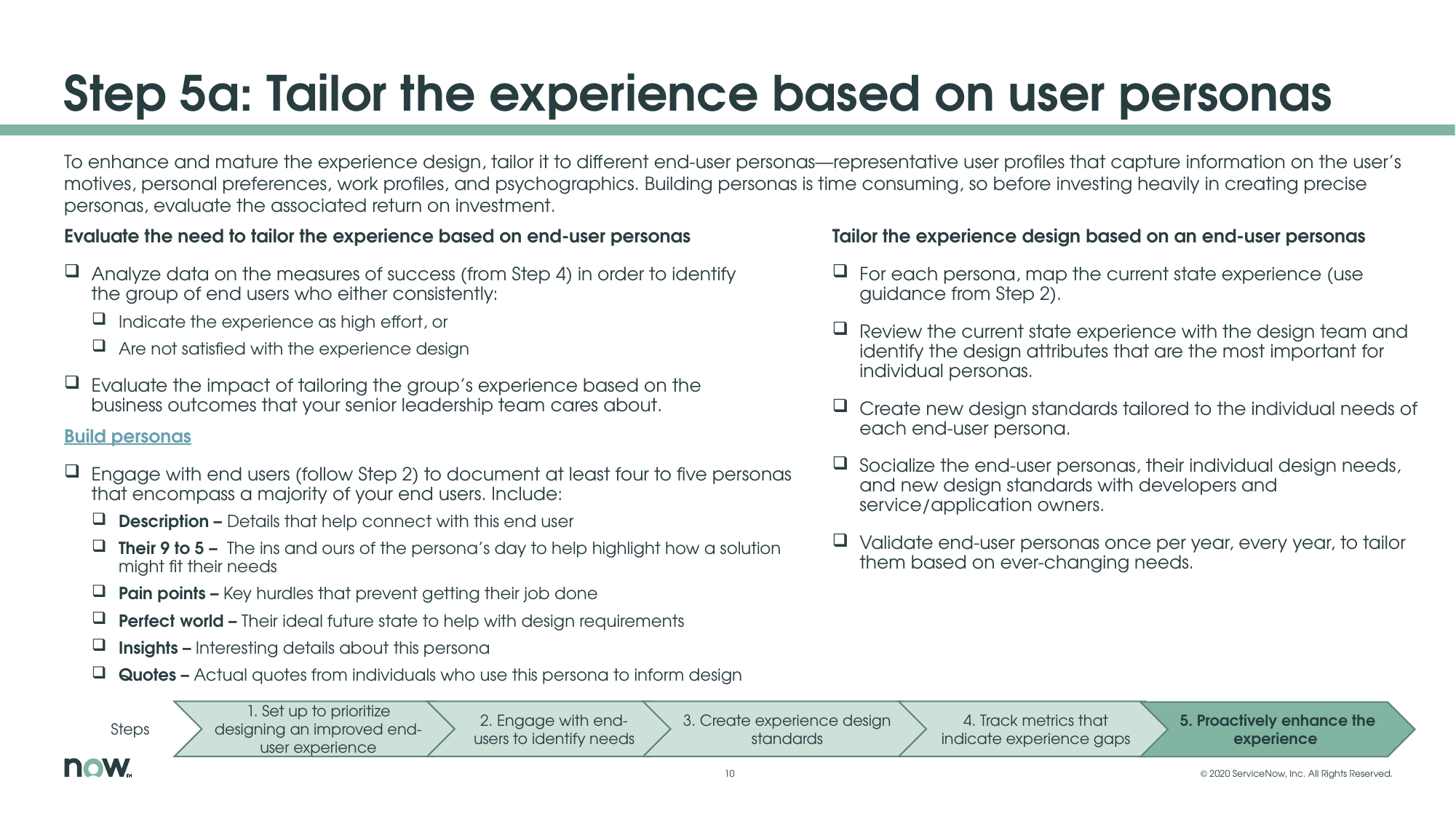

# Step 5a: Tailor the experience based on user personas

To enhance and mature the experience design, tailor it to different end-user personas—representative user profiles that capture information on the user’s motives, personal preferences, work profiles, and psychographics. Building personas is time consuming, so before investing heavily in creating precise personas, evaluate the associated return on investment.
Evaluate the need to tailor the experience based on end-user personas
Analyze data on the measures of success (from Step 4) in order to identify the group of end users who either consistently:
Indicate the experience as high effort, or
Are not satisfied with the experience design
Evaluate the impact of tailoring the group’s experience based on the business outcomes that your senior leadership team cares about.
Tailor the experience design based on an end-user personas
For each persona, map the current state experience (use guidance from Step 2).
Review the current state experience with the design team and identify the design attributes that are the most important for individual personas.
Create new design standards tailored to the individual needs of each end-user persona.
Socialize the end-user personas, their individual design needs, and new design standards with developers and service/application owners.
Validate end-user personas once per year, every year, to tailor them based on ever-changing needs.
Build personas
Engage with end users (follow Step 2) to document at least four to five personas that encompass a majority of your end users. Include:
Description – Details that help connect with this end user
Their 9 to 5 –  The ins and ours of the persona’s day to help highlight how a solution might fit their needs
Pain points – Key hurdles that prevent getting their job done
Perfect world – Their ideal future state to help with design requirements
Insights – Interesting details about this persona
Quotes – Actual quotes from individuals who use this persona to inform design
Steps
1. Set up to prioritize designing an improved end-user experience
2. Engage with end-users to identify needs
3. Create experience design standards
4. Track metrics that indicate experience gaps
5. Proactively enhance the experience